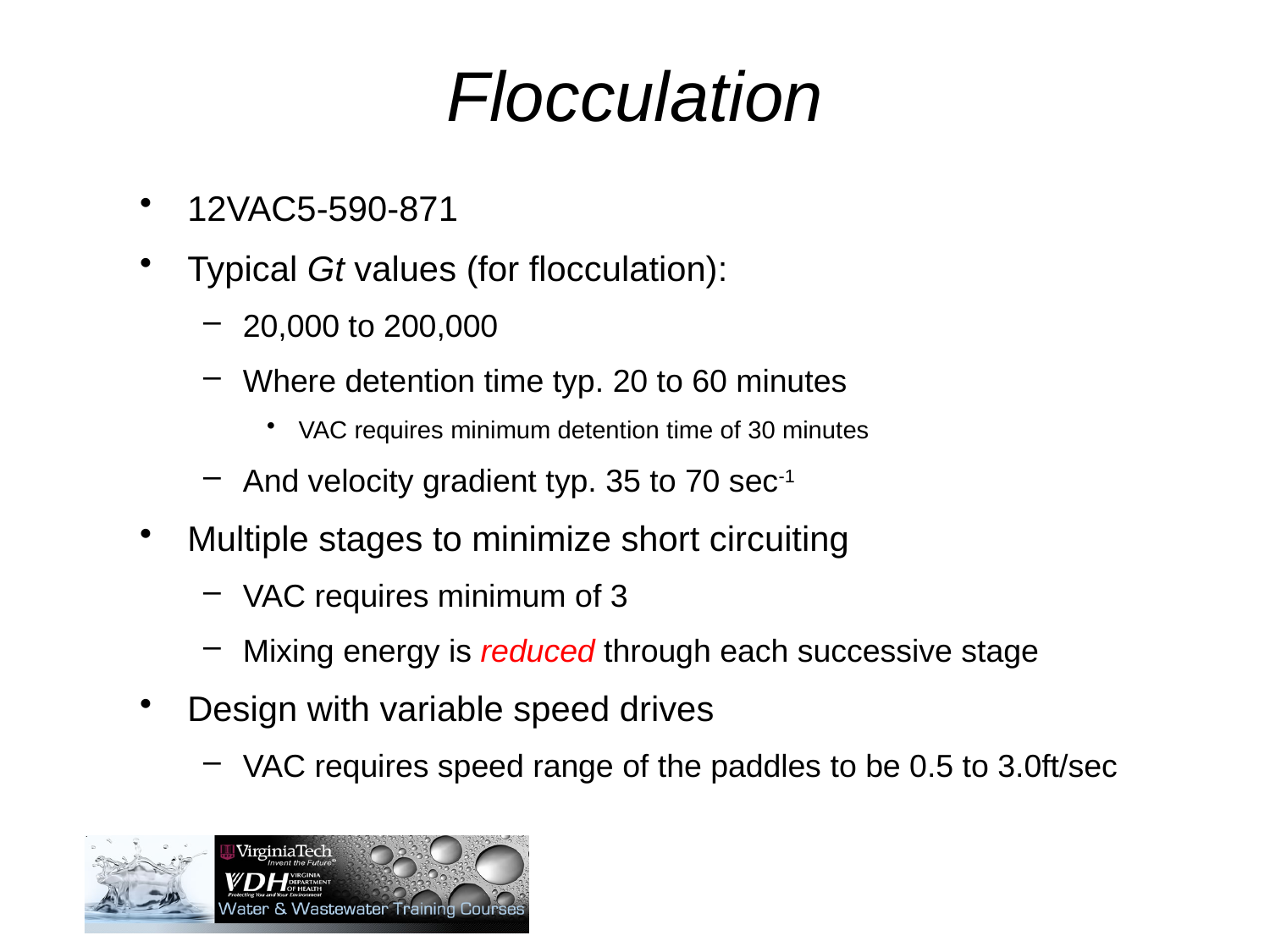

# Flocculation
12VAC5-590-871
Typical Gt values (for flocculation):
20,000 to 200,000
Where detention time typ. 20 to 60 minutes
VAC requires minimum detention time of 30 minutes
And velocity gradient typ. 35 to 70 sec-1
Multiple stages to minimize short circuiting
VAC requires minimum of 3
Mixing energy is reduced through each successive stage
Design with variable speed drives
VAC requires speed range of the paddles to be 0.5 to 3.0ft/sec